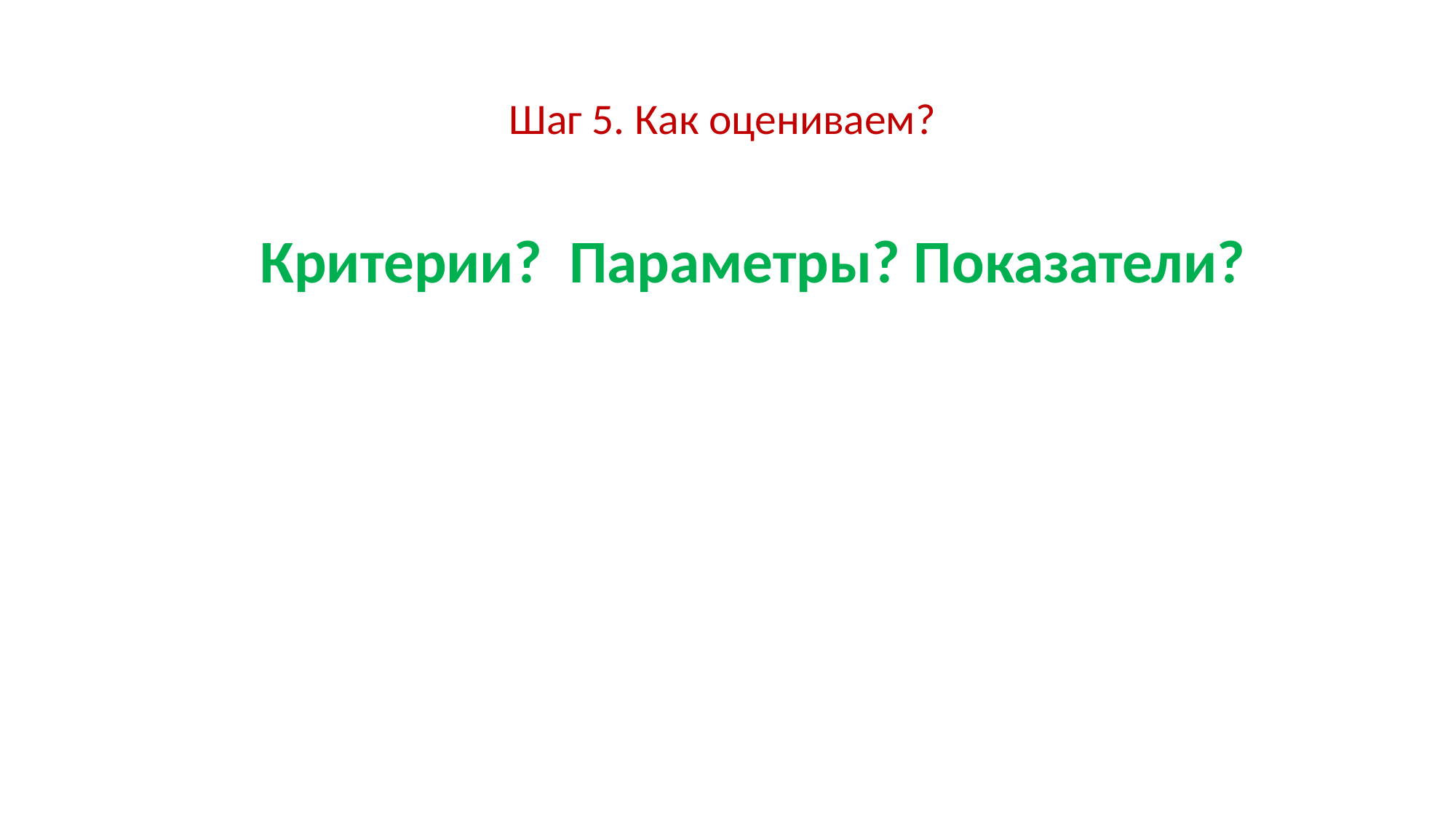

# Шаг 5. Как оцениваем?
Критерии?  Параметры? Показатели?